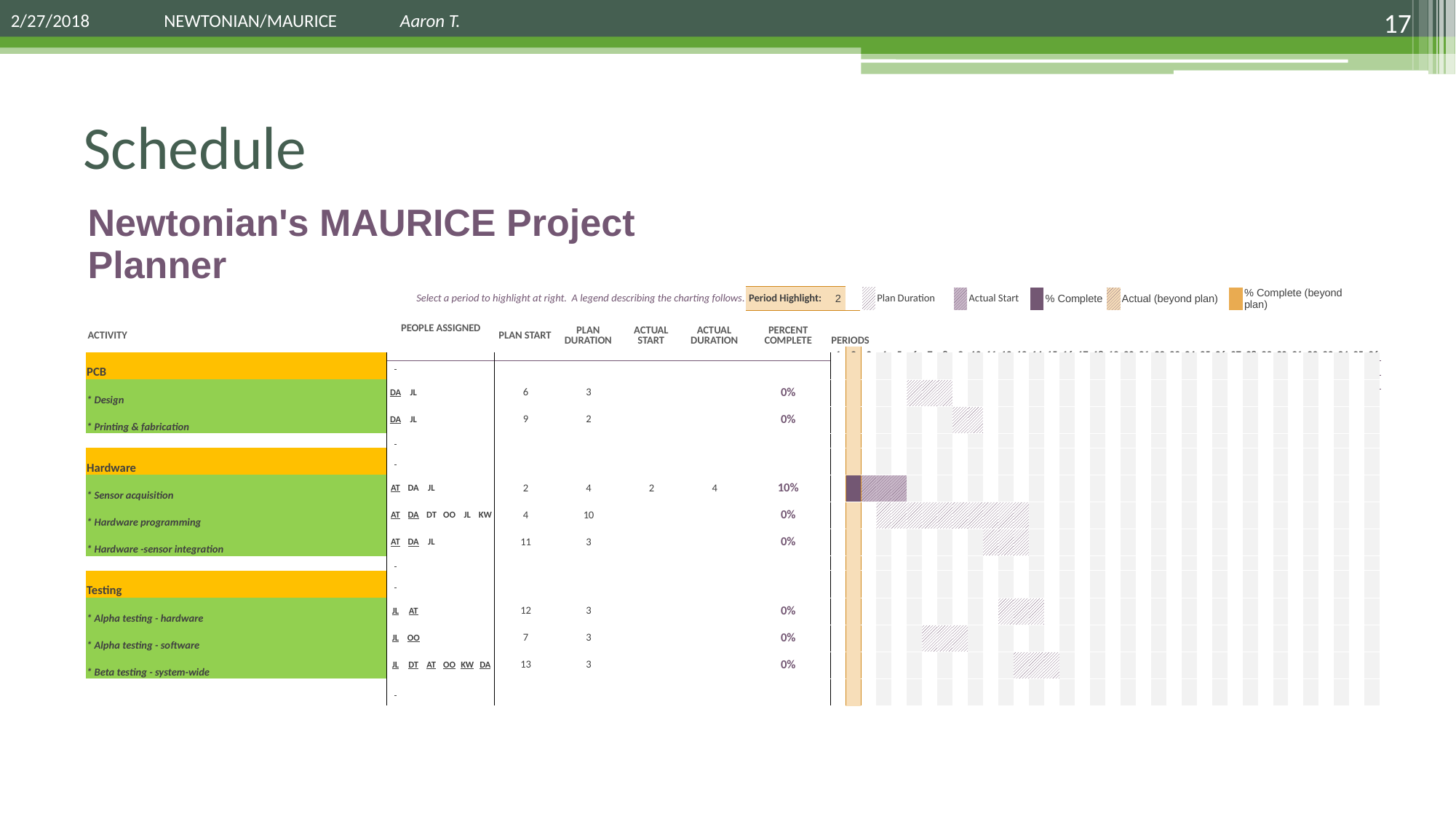

17
Aaron T.
# Schedule
|  | Newtonian's MAURICE Project Planner |  |  |  |  |  |  |  |  |  |  |  |  |  |  |  |  |  |  |  |  |  |  |  |  |  |  |  |  |  |  |  |  |  |  |  |  |  |  |  |  |  |  |  |  |  |  |  |
| --- | --- | --- | --- | --- | --- | --- | --- | --- | --- | --- | --- | --- | --- | --- | --- | --- | --- | --- | --- | --- | --- | --- | --- | --- | --- | --- | --- | --- | --- | --- | --- | --- | --- | --- | --- | --- | --- | --- | --- | --- | --- | --- | --- | --- | --- | --- | --- | --- |
|  | Select a period to highlight at right. A legend describing the charting follows. |  |  |  |  |  |  |  |  |  |  | Period Highlight: | 2 |  |  | Plan Duration |  |  |  |  |  | Actual Start |  |  |  |  | % Complete |  |  |  |  | Actual (beyond plan) |  |  |  |  |  |  |  | % Complete (beyond plan) |  |  |  |  |  |  |  |  |
|  | ACTIVITY | PEOPLE ASSIGNED |  |  |  |  |  | PLAN START | PLAN DURATION | ACTUAL START | ACTUAL DURATION | PERCENT COMPLETE | PERIODS |  |  |  |  |  |  |  |  |  |  |  |  |  |  |  |  |  |  |  |  |  |  |  |  |  |  |  |  |  |  |  |  |  |  |  |
|  |  |  |  |  |  |  |  |  |  |  |  |  | 1 | 2 | 3 | 4 | 5 | 6 | 7 | 8 | 9 | 10 | 11 | 12 | 13 | 14 | 15 | 16 | 17 | 18 | 19 | 20 | 21 | 22 | 23 | 24 | 25 | 26 | 27 | 28 | 29 | 30 | 31 | 32 | 33 | 34 | 35 | 36 |
|  |  |  |  |  |  |  |  |  |  |  |  |  | Jan |  |  |  | Feb |  |  |  | Mar |  |  |  | Apr |  |  |  |  | May |  |  |  |  |  |  |  |  |  |  |  |  |  |  |  |  |  |  |
|  |  |  |  |  |  |  |  |  |  |  |  |  | 7 | 14 | 21 | 28 | 4 | 11 | 18 | 25 | 4 | 11 | 18 | 25 | 1 | 8 | 15 | 22 | 29 | 6 | 13 | 20 | 27 |  |  |  |  |  |  |  |  |  |  |  |  |  |  |  |
|  | PCB |  |  |  |  |  |  |  |  |  |  |  |  |  |  |  |  |  |  |  |  |  |  |  |  |  |  |  |  |  |  |  |  |  |  |  |  |  |  |  |  |  |  |  |  |  |  |  |
| --- | --- | --- | --- | --- | --- | --- | --- | --- | --- | --- | --- | --- | --- | --- | --- | --- | --- | --- | --- | --- | --- | --- | --- | --- | --- | --- | --- | --- | --- | --- | --- | --- | --- | --- | --- | --- | --- | --- | --- | --- | --- | --- | --- | --- | --- | --- | --- | --- |
|  | \* Design | DA | JL |  |  |  |  | 6 | 3 |  |  | 0% |  |  |  |  |  |  |  |  |  |  |  |  |  |  |  |  |  |  |  |  |  |  |  |  |  |  |  |  |  |  |  |  |  |  |  |  |
|  | \* Printing & fabrication | DA | JL |  |  |  |  | 9 | 2 |  |  | 0% |  |  |  |  |  |  |  |  |  |  |  |  |  |  |  |  |  |  |  |  |  |  |  |  |  |  |  |  |  |  |  |  |  |  |  |  |
|  |  |  |  |  |  |  |  |  |  |  |  |  |  |  |  |  |  |  |  |  |  |  |  |  |  |  |  |  |  |  |  |  |  |  |  |  |  |  |  |  |  |  |  |  |  |  |  |  |
|  | Hardware |  |  |  |  |  |  |  |  |  |  |  |  |  |  |  |  |  |  |  |  |  |  |  |  |  |  |  |  |  |  |  |  |  |  |  |  |  |  |  |  |  |  |  |  |  |  |  |
|  | \* Sensor acquisition | AT | DA | JL |  |  |  | 2 | 4 | 2 | 4 | 10% |  |  |  |  |  |  |  |  |  |  |  |  |  |  |  |  |  |  |  |  |  |  |  |  |  |  |  |  |  |  |  |  |  |  |  |  |
|  | \* Hardware programming | AT | DA | DT | OO | JL | KW | 4 | 10 |  |  | 0% |  |  |  |  |  |  |  |  |  |  |  |  |  |  |  |  |  |  |  |  |  |  |  |  |  |  |  |  |  |  |  |  |  |  |  |  |
|  | \* Hardware -sensor integration | AT | DA | JL |  |  |  | 11 | 3 |  |  | 0% |  |  |  |  |  |  |  |  |  |  |  |  |  |  |  |  |  |  |  |  |  |  |  |  |  |  |  |  |  |  |  |  |  |  |  |  |
|  |  |  |  |  |  |  |  |  |  |  |  |  |  |  |  |  |  |  |  |  |  |  |  |  |  |  |  |  |  |  |  |  |  |  |  |  |  |  |  |  |  |  |  |  |  |  |  |  |
|  | Testing |  |  |  |  |  |  |  |  |  |  |  |  |  |  |  |  |  |  |  |  |  |  |  |  |  |  |  |  |  |  |  |  |  |  |  |  |  |  |  |  |  |  |  |  |  |  |  |
|  | \* Alpha testing - hardware | JL | AT |  |  |  |  | 12 | 3 |  |  | 0% |  |  |  |  |  |  |  |  |  |  |  |  |  |  |  |  |  |  |  |  |  |  |  |  |  |  |  |  |  |  |  |  |  |  |  |  |
|  | \* Alpha testing - software | JL | OO |  |  |  |  | 7 | 3 |  |  | 0% |  |  |  |  |  |  |  |  |  |  |  |  |  |  |  |  |  |  |  |  |  |  |  |  |  |  |  |  |  |  |  |  |  |  |  |  |
|  | \* Beta testing - system-wide | JL | DT | AT | OO | KW | DA | 13 | 3 |  |  | 0% |  |  |  |  |  |  |  |  |  |  |  |  |  |  |  |  |  |  |  |  |  |  |  |  |  |  |  |  |  |  |  |  |  |  |  |  |
|  |  |  |  |  |  |  |  |  |  |  |  |  |  |  |  |  |  |  |  |  |  |  |  |  |  |  |  |  |  |  |  |  |  |  |  |  |  |  |  |  |  |  |  |  |  |  |  |  |